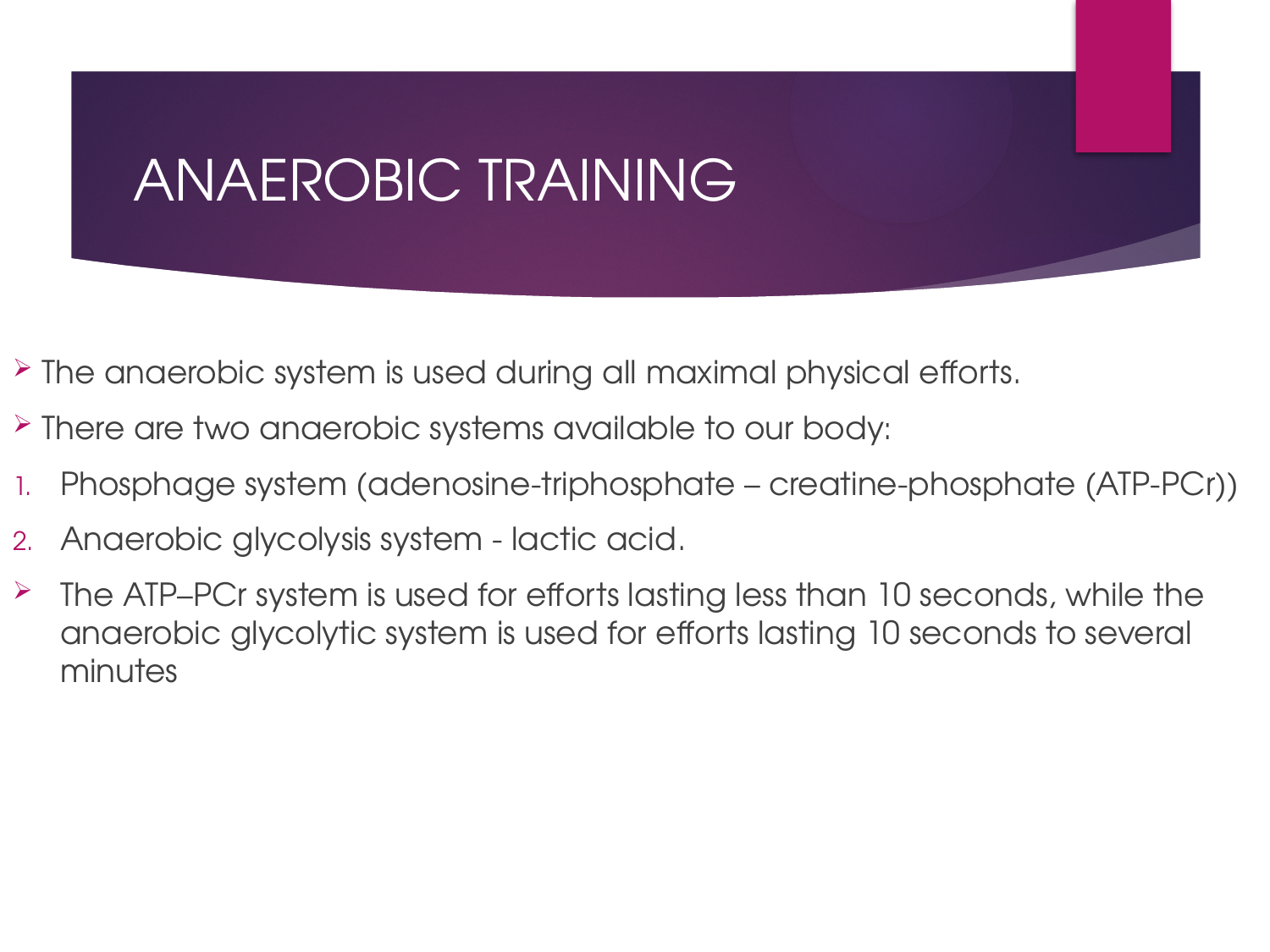

# ANAEROBIC TRAINING
 The anaerobic system is used during all maximal physical efforts.
 There are two anaerobic systems available to our body:
Phosphage system (adenosine-triphosphate – creatine-phosphate (ATP-PCr))
Anaerobic glycolysis system - lactic acid.
The ATP–PCr system is used for efforts lasting less than 10 seconds, while the anaerobic glycolytic system is used for efforts lasting 10 seconds to several minutes